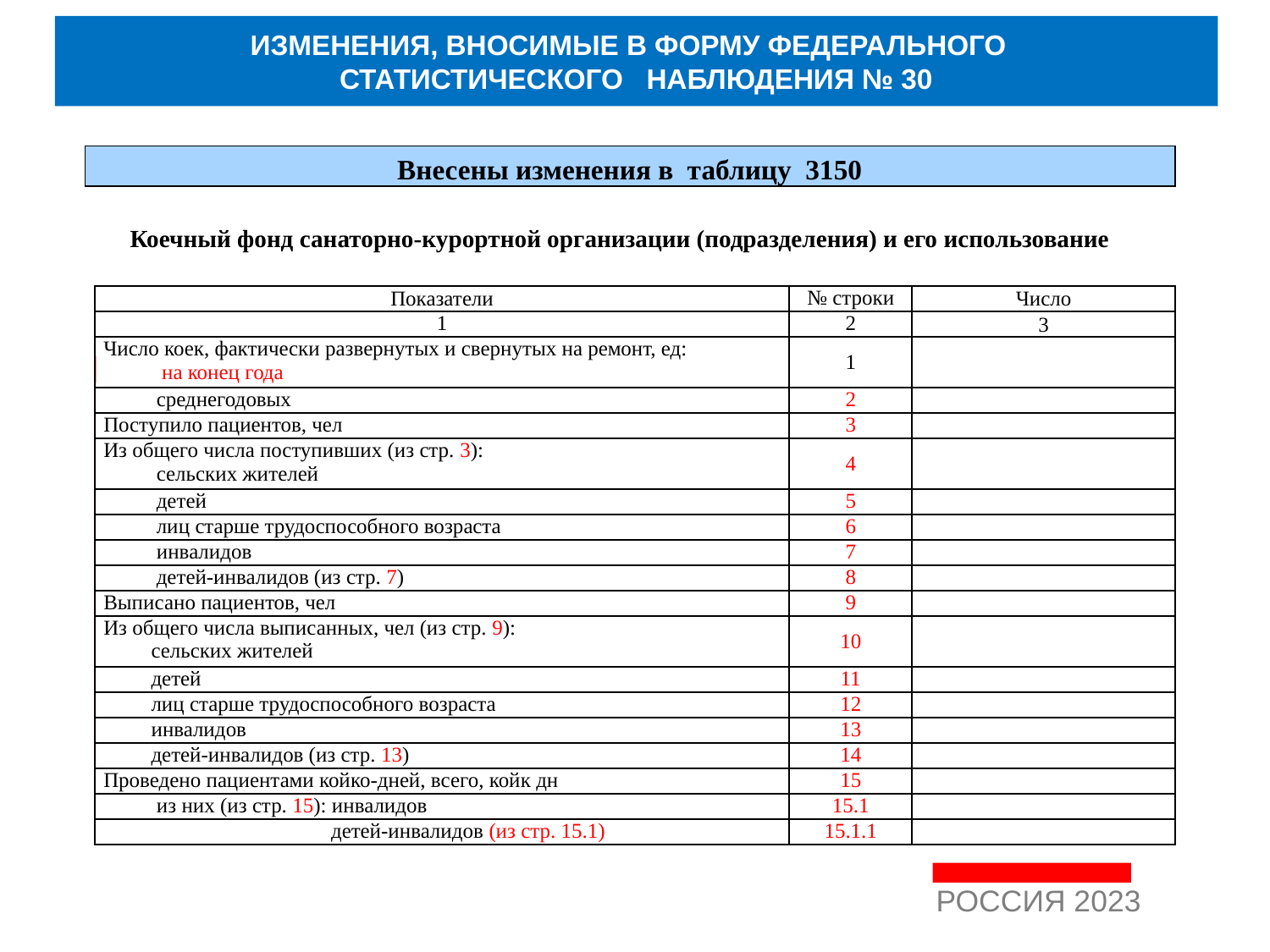

ИЗМЕНЕНИЯ, ВНОСИМЫЕ В ФОРМУ ФЕДЕРАЛЬНОГО
СТАТИСТИЧЕСКОГО   НАБЛЮДЕНИЯ № 30

Внесены изменения в  таблицу  3150

Коечный фонд санаторно-курортной организации (подразделения) и его использование
| Показатели | № строки | Число |
| --- | --- | --- |
| 1 | 2 | 3 |
| Число коек, фактически развернутых и свернутых на ремонт, ед: на конец года | 1 |  |
| среднегодовых | 2 |  |
| Поступило пациентов, чел | 3 |  |
| Из общего числа поступивших (из стр. 3): сельских жителей | 4 |  |
| детей | 5 |  |
| лиц старше трудоспособного возраста | 6 |  |
| инвалидов | 7 |  |
| детей-инвалидов (из стр. 7) | 8 |  |
| Выписано пациентов, чел | 9 |  |
| Из общего числа выписанных, чел (из стр. 9): сельских жителей | 10 |  |
| детей | 11 |  |
| лиц старше трудоспособного возраста | 12 |  |
| инвалидов | 13 |  |
| детей-инвалидов (из стр. 13) | 14 |  |
| Проведено пациентами койко-дней, всего, койк дн | 15 |  |
| из них (из стр. 15): инвалидов | 15.1 |  |
| детей-инвалидов (из стр. 15.1) | 15.1.1 |  |

РОССИЯ 2023